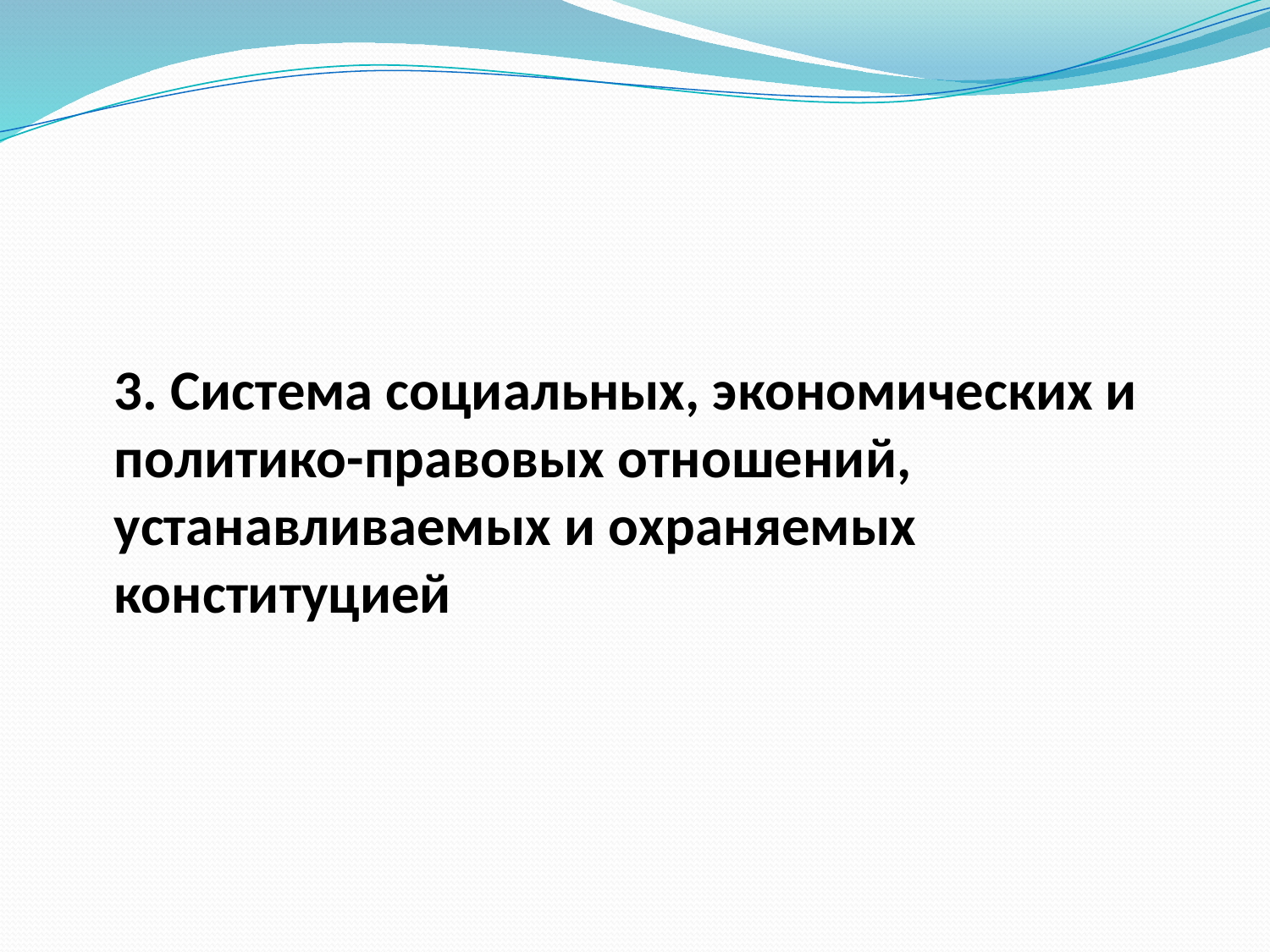

#

   3. Система социальных, экономических и политико-правовых отношений, устанавливаемых и охраняемых конституцией